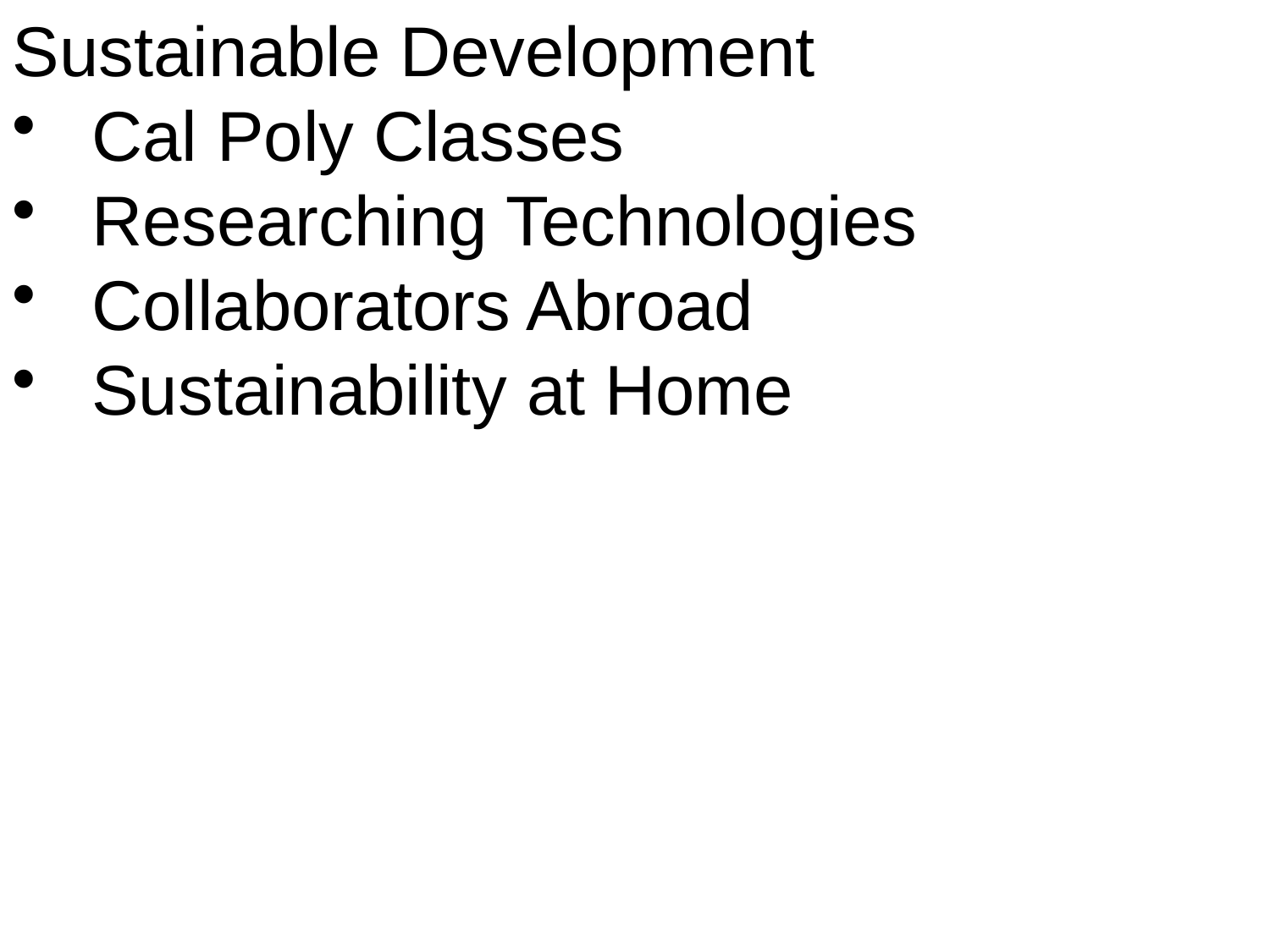

Sustainable Development
Cal Poly Classes
Researching Technologies
Collaborators Abroad
Sustainability at Home